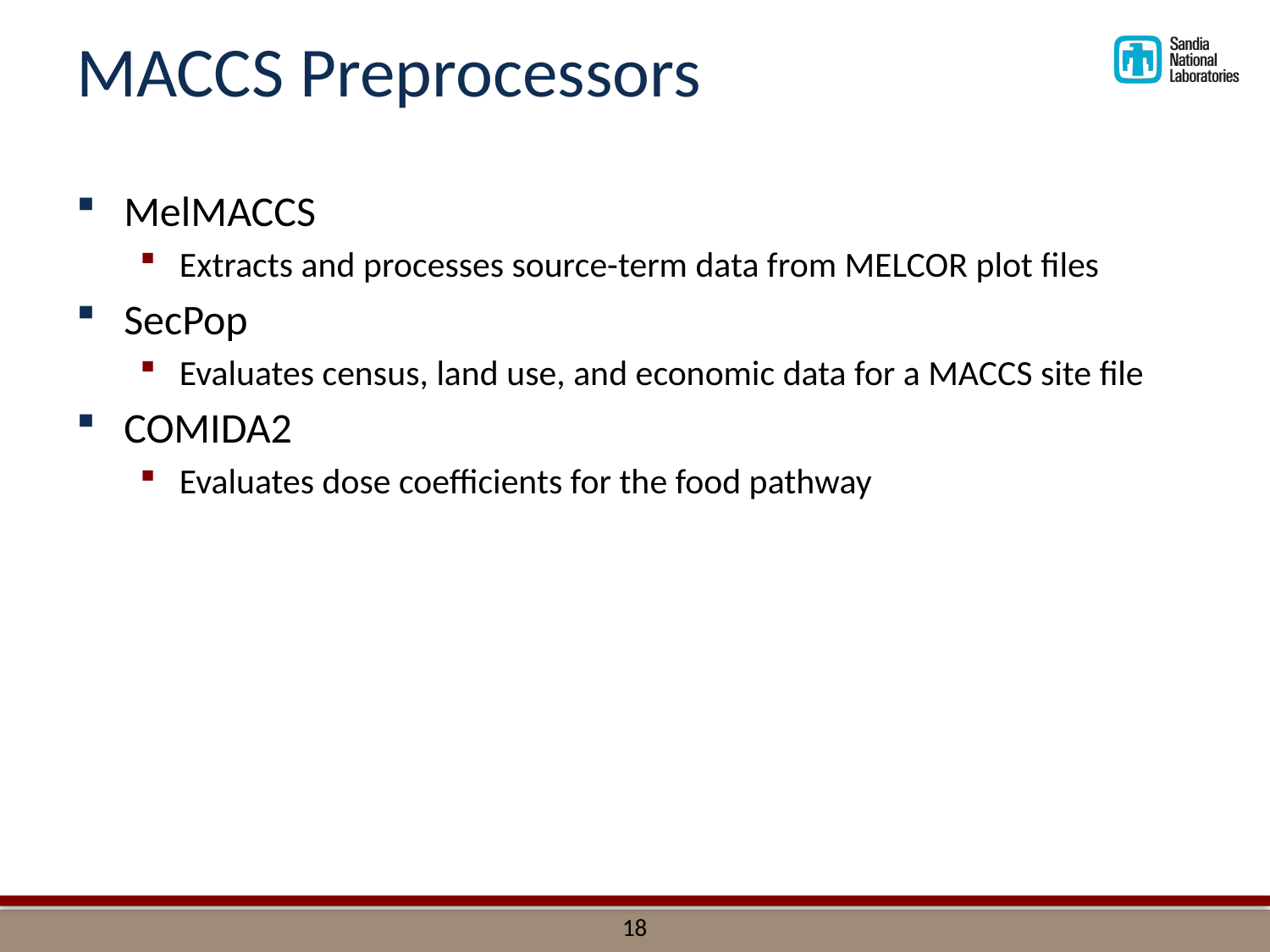

# MACCS Preprocessors
MelMACCS
Extracts and processes source-term data from MELCOR plot files
SecPop
Evaluates census, land use, and economic data for a MACCS site file
COMIDA2
Evaluates dose coefficients for the food pathway
18